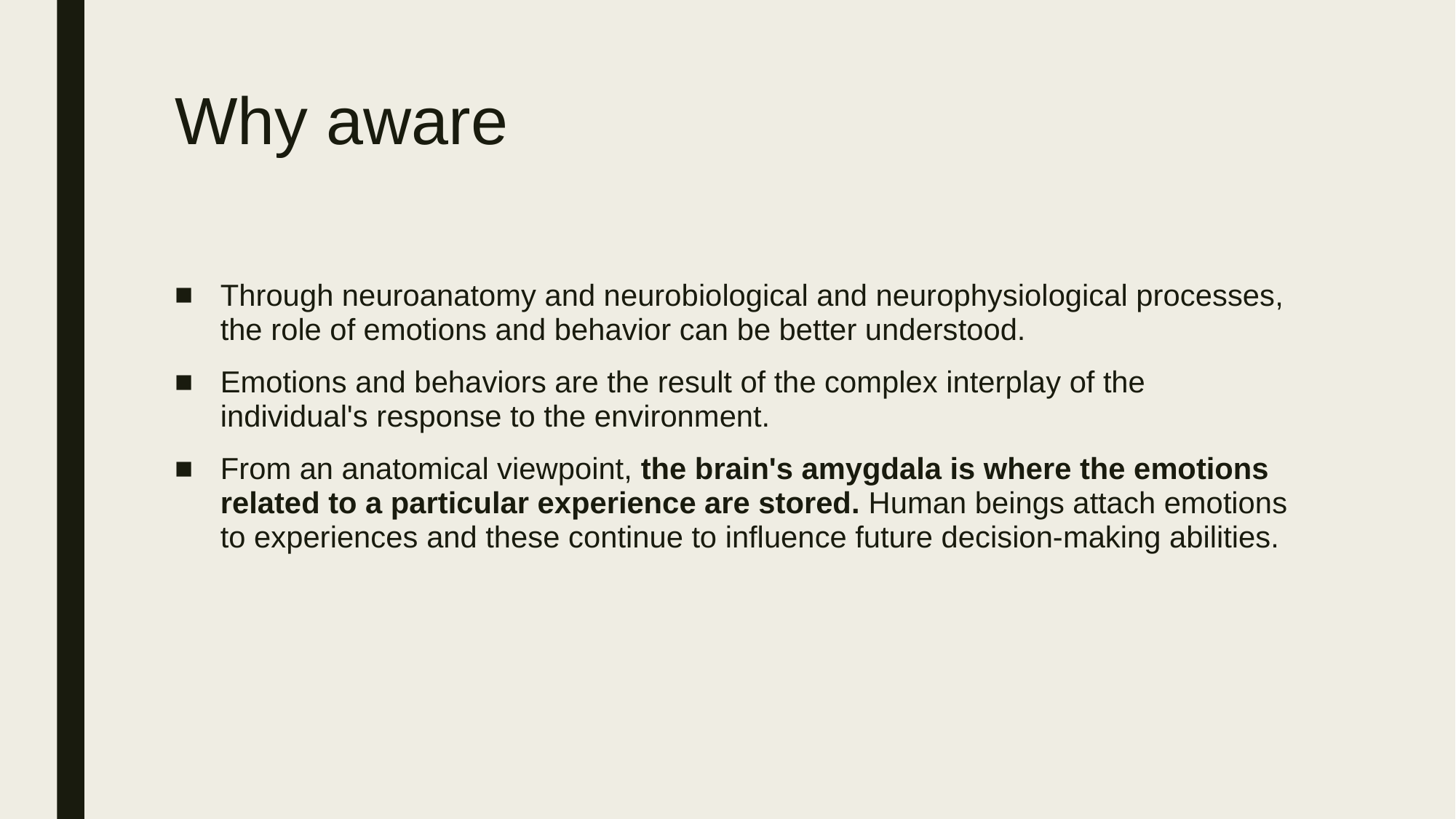

# Why aware
Through neuroanatomy and neurobiological and neurophysiological processes, the role of emotions and behavior can be better understood.
Emotions and behaviors are the result of the complex interplay of the individual's response to the environment.
From an anatomical viewpoint, the brain's amygdala is where the emotions related to a particular experience are stored. Human beings attach emotions to experiences and these continue to influence future decision-making abilities.